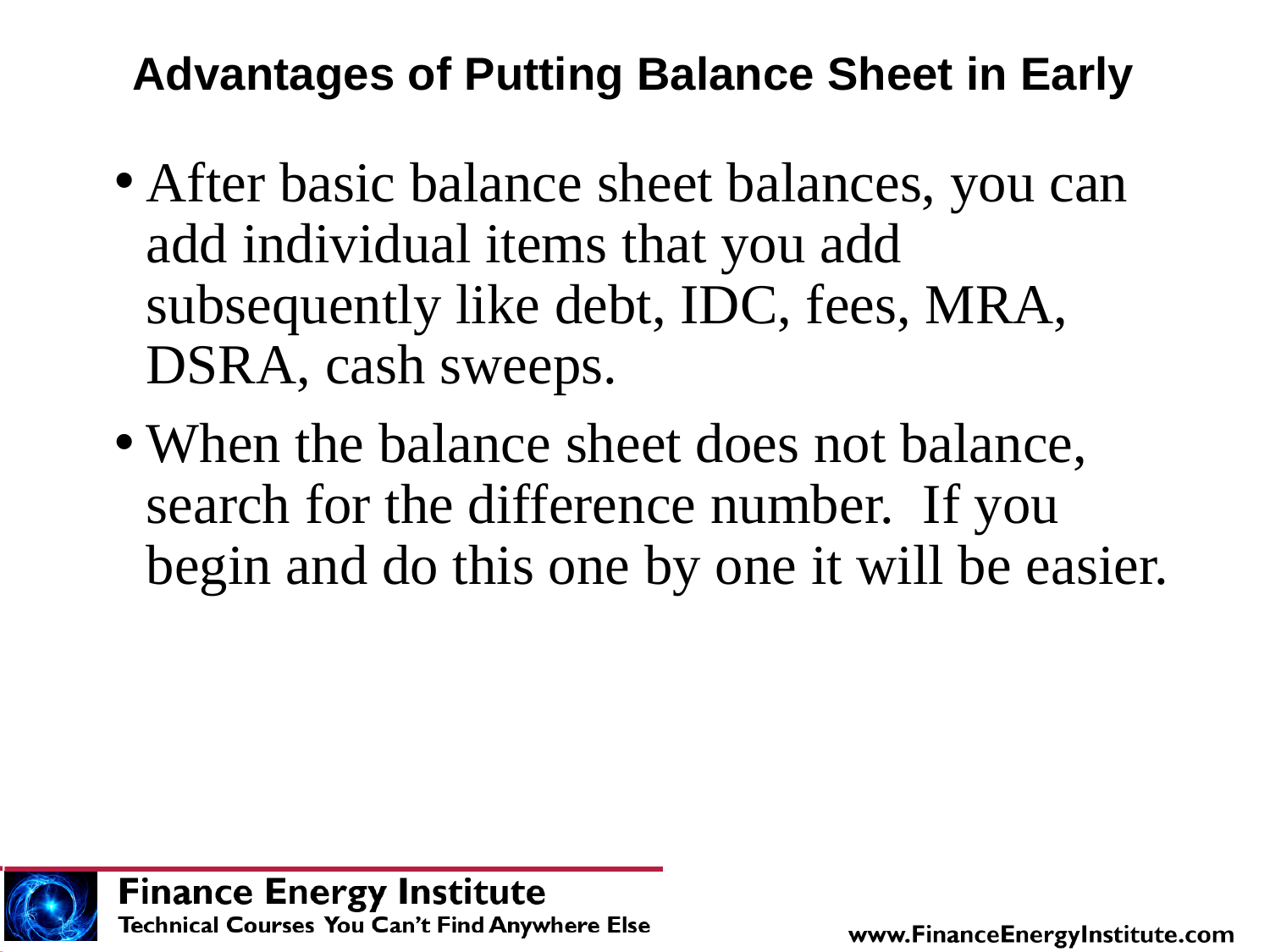

# Advantages of Putting Balance Sheet in Early
After basic balance sheet balances, you can add individual items that you add subsequently like debt, IDC, fees, MRA, DSRA, cash sweeps.
When the balance sheet does not balance, search for the difference number.  If you begin and do this one by one it will be easier.